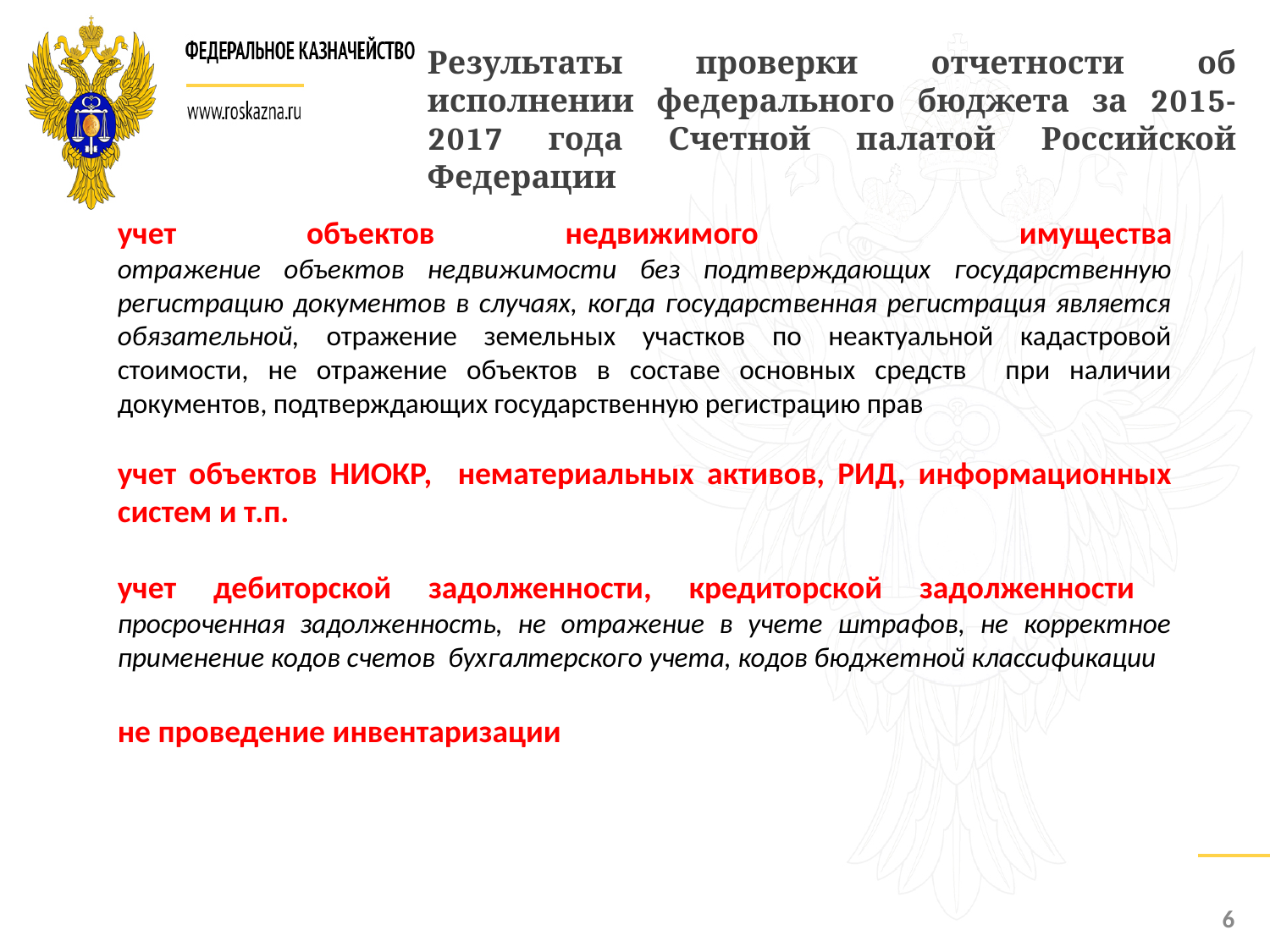

Результаты проверки отчетности об исполнении федерального бюджета за 2015-2017 года Счетной палатой Российской Федерации
учет объектов недвижимого  имущества
отражение объектов недвижимости без подтверждающих государственную регистрацию документов в случаях, когда государственная регистрация является обязательной, отражение земельных участков по неактуальной кадастровой стоимости, не отражение объектов в составе основных средств  при наличии документов, подтверждающих государственную регистрацию прав

учет объектов НИОКР,  нематериальных активов, РИД, информационных систем и т.п.

учет дебиторской задолженности, кредиторской задолженности  просроченная задолженность, не отражение в учете штрафов, не корректное применение кодов счетов  бухгалтерского учета, кодов бюджетной классификации

не проведение инвентаризации

6